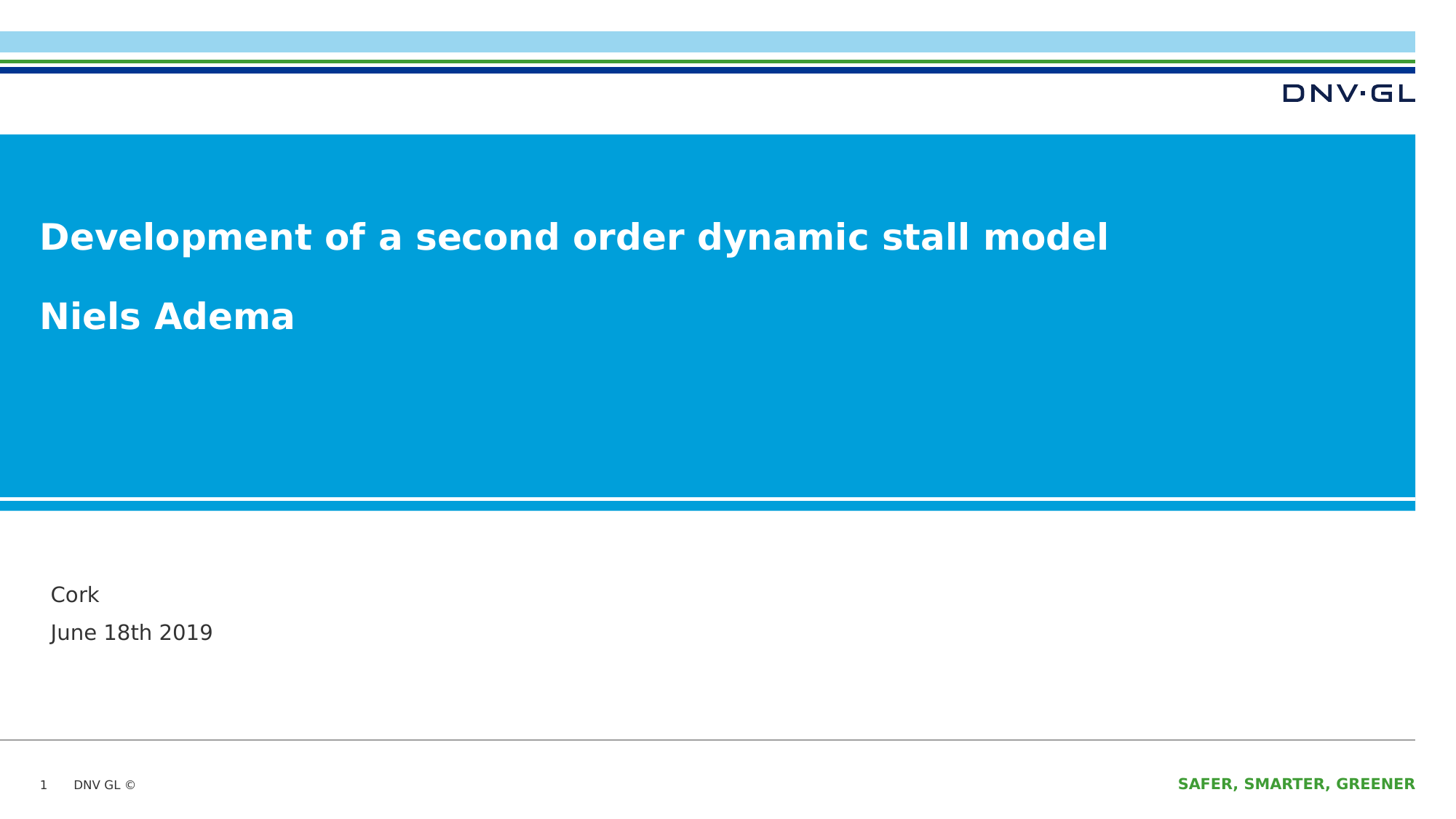

# Development of a second order dynamic stall model Niels Adema

Cork
June 18th 2019
Cssdf
1